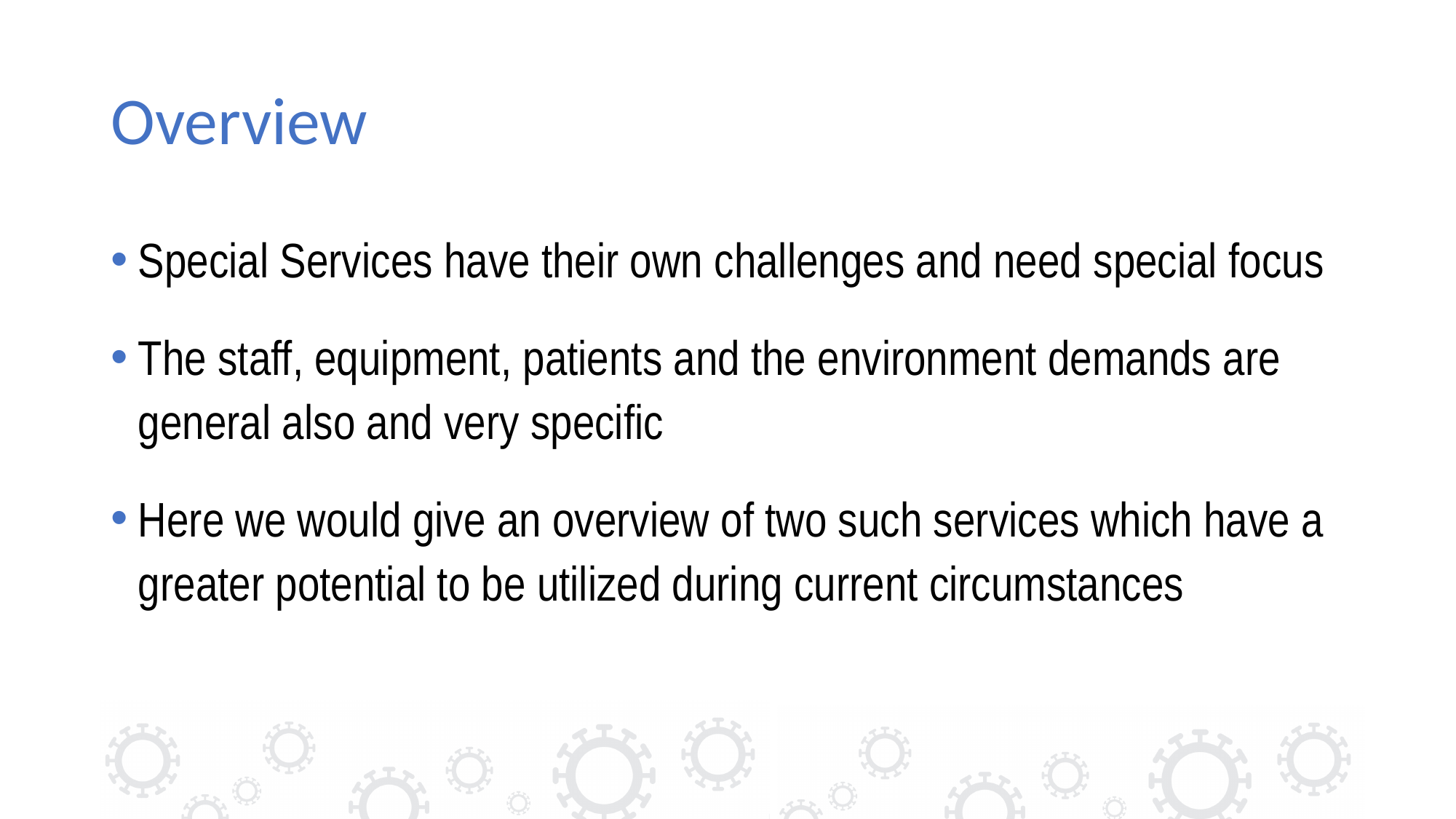

# Overview
Special Services have their own challenges and need special focus
The staff, equipment, patients and the environment demands are general also and very specific
Here we would give an overview of two such services which have a greater potential to be utilized during current circumstances